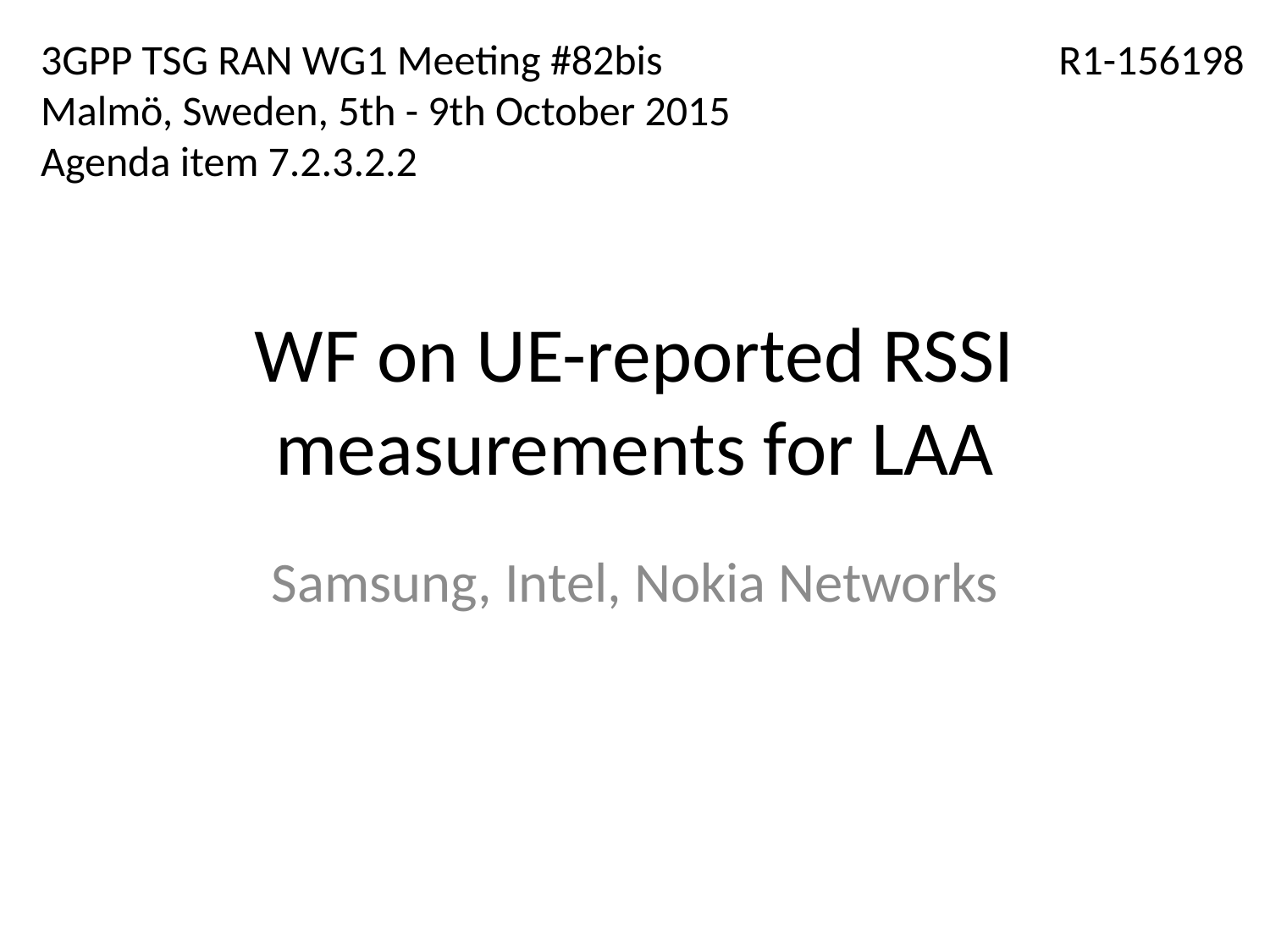

3GPP TSG RAN WG1 Meeting #82bis
Malmö, Sweden, 5th - 9th October 2015
Agenda item 7.2.3.2.2
R1-156198
# WF on UE-reported RSSI measurements for LAA
Samsung, Intel, Nokia Networks